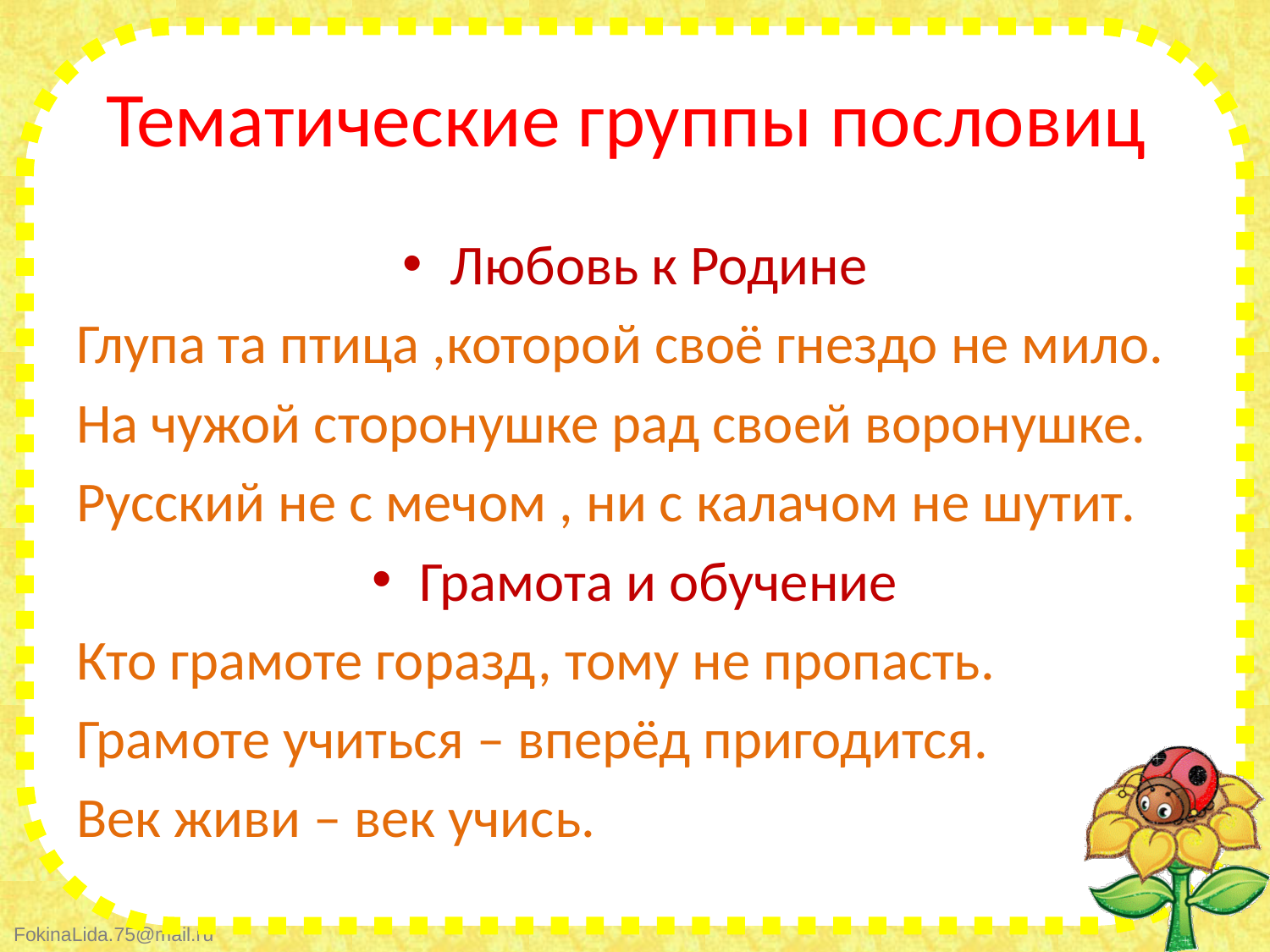

# Тематические группы пословиц
Любовь к Родине
Глупа та птица ,которой своё гнездо не мило.
На чужой сторонушке рад своей воронушке.
Русский не с мечом , ни с калачом не шутит.
Грамота и обучение
Кто грамоте горазд, тому не пропасть.
Грамоте учиться – вперёд пригодится.
Век живи – век учись.